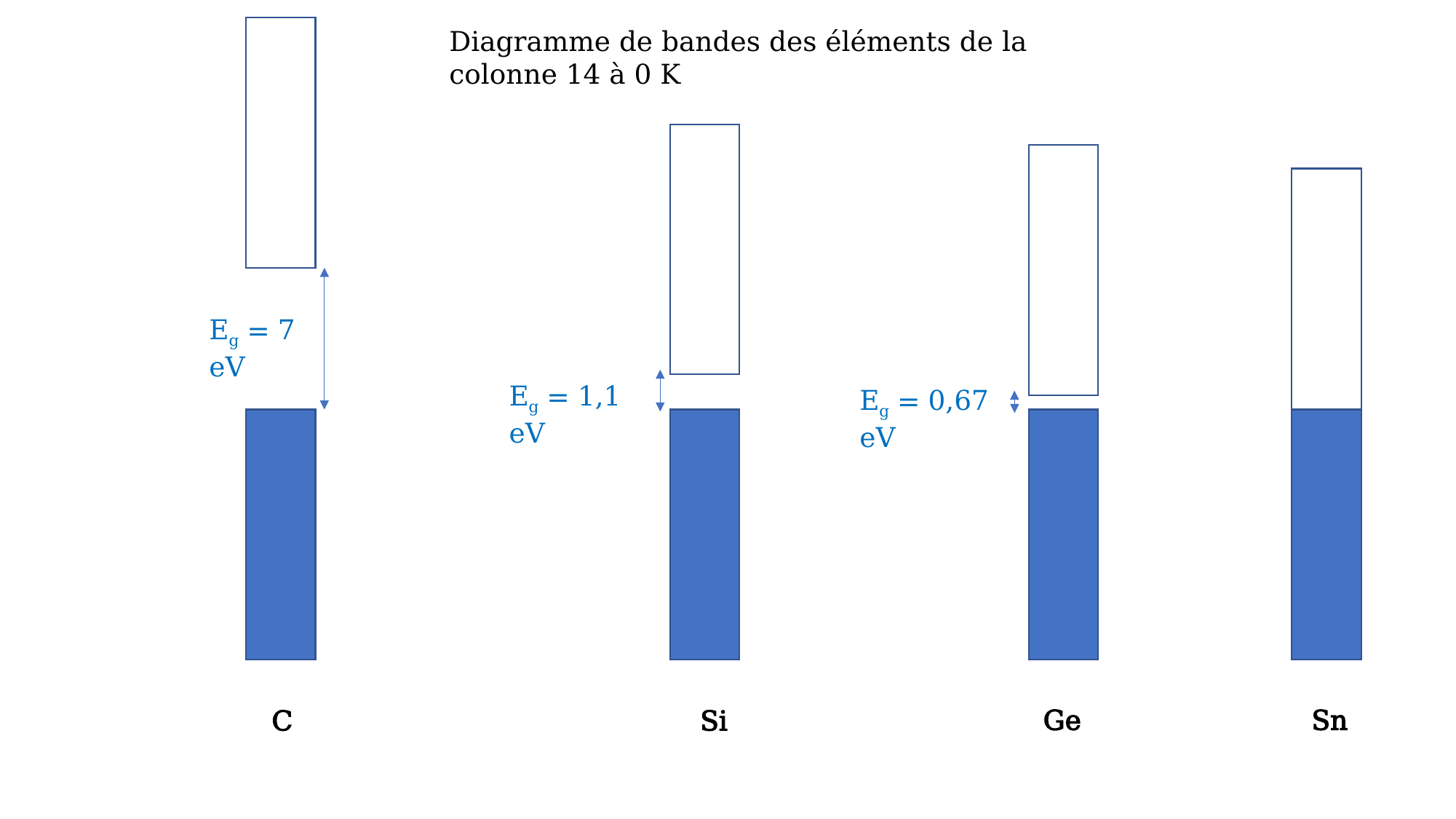

Diagramme de bandes des éléments de la colonne 14 à 0 K

Eg = 7 eV
Eg = 1,1 eV
Eg = 0,67 eV

Ge
Sn
C
Si